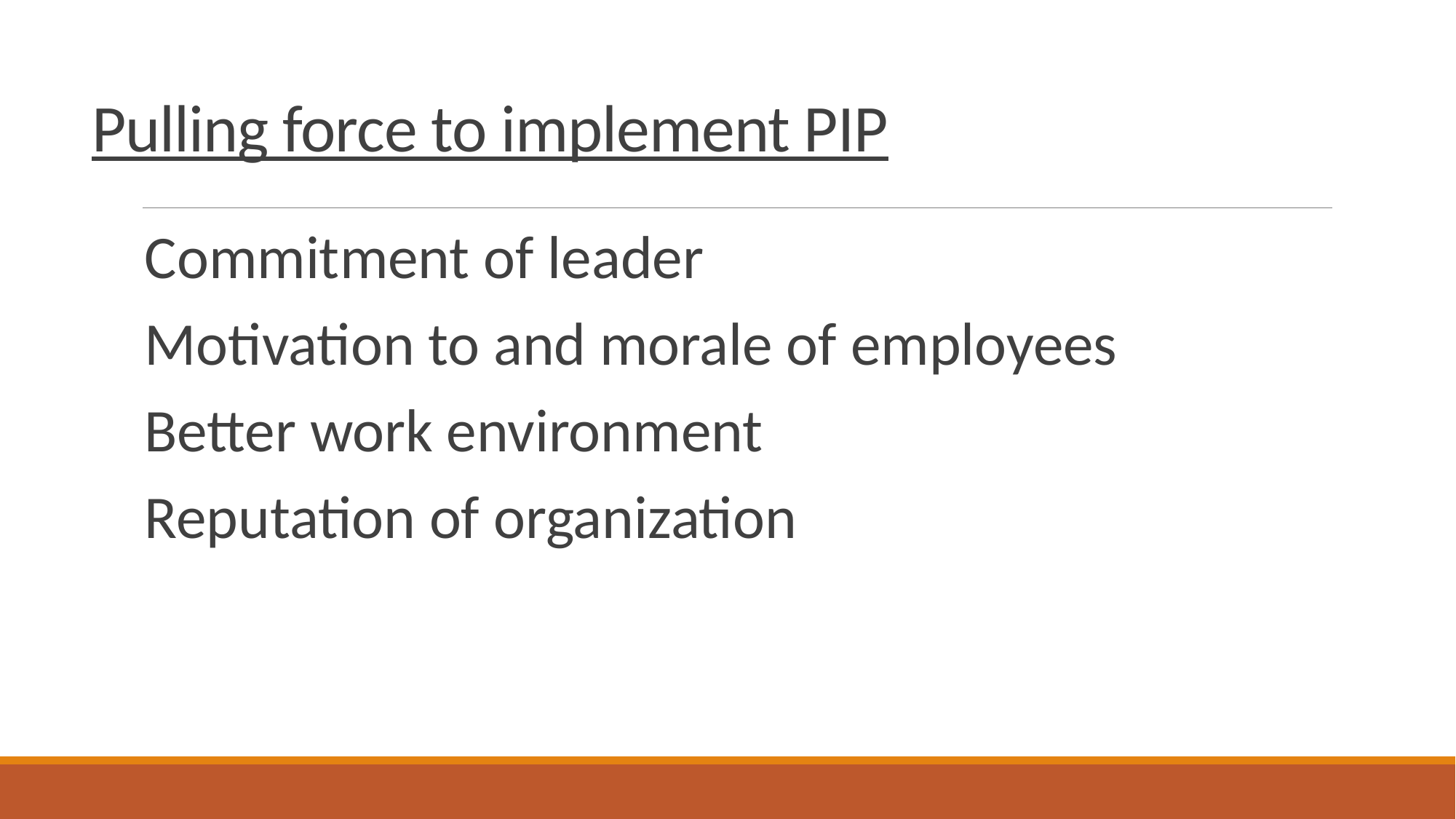

# Pulling force to implement PIP
Commitment of leader
Motivation to and morale of employees
Better work environment
Reputation of organization